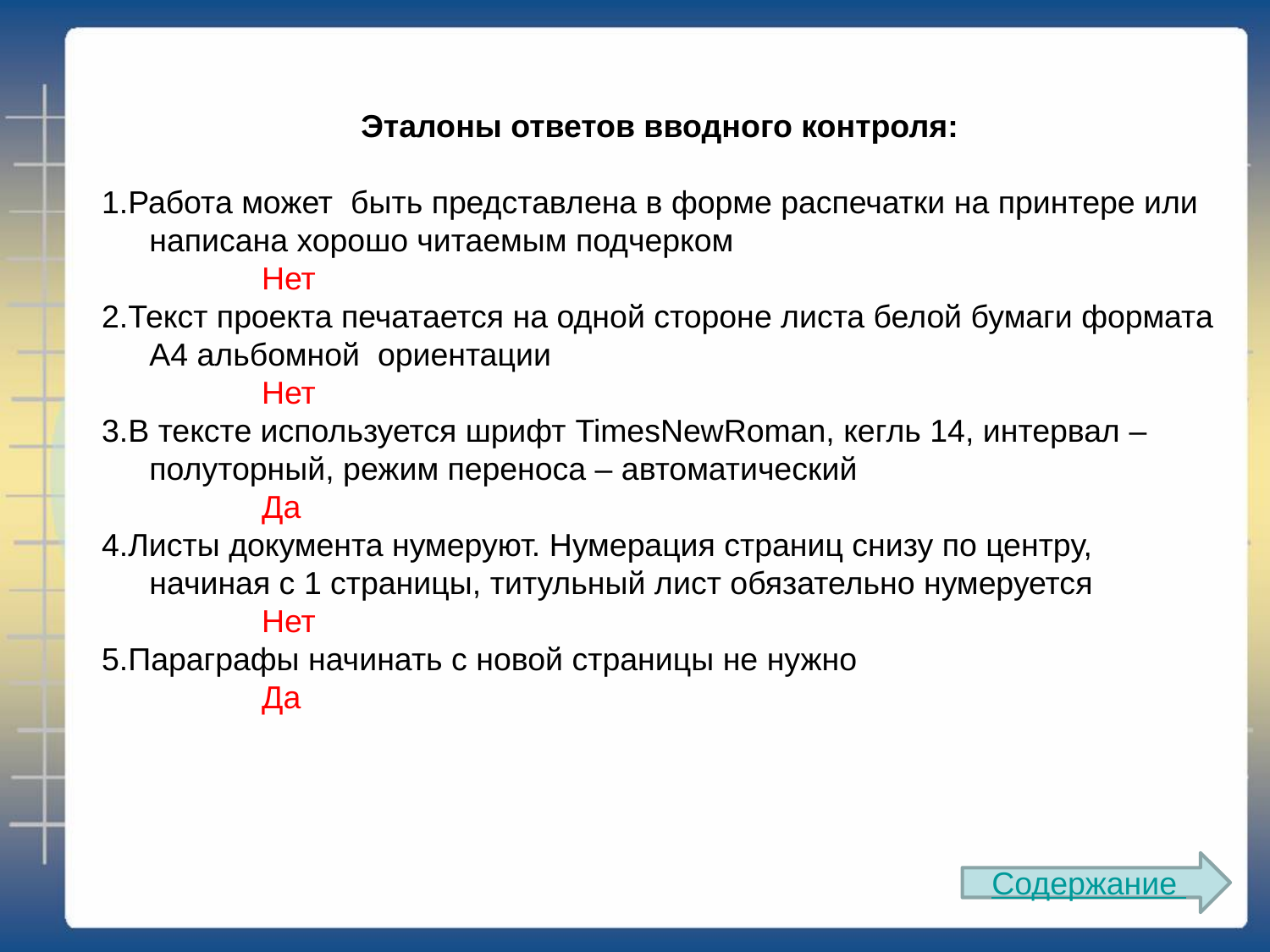

Эталоны ответов вводного контроля:

1.Работа может  быть представлена в форме распечатки на принтере или написана хорошо читаемым подчерком
                  Нет
2.Текст проекта печатается на одной стороне листа белой бумаги формата А4 альбомной  ориентации
                  Нет
3.В тексте используется шрифт TimesNewRoman, кегль 14, интервал – полуторный, режим переноса – автоматический
                  Да
4.Листы документа нумеруют. Нумерация страниц снизу по центру, начиная с 1 страницы, титульный лист обязательно нумеруется
                  Нет
5.Параграфы начинать с новой страницы не нужно
                  Да

Содержание